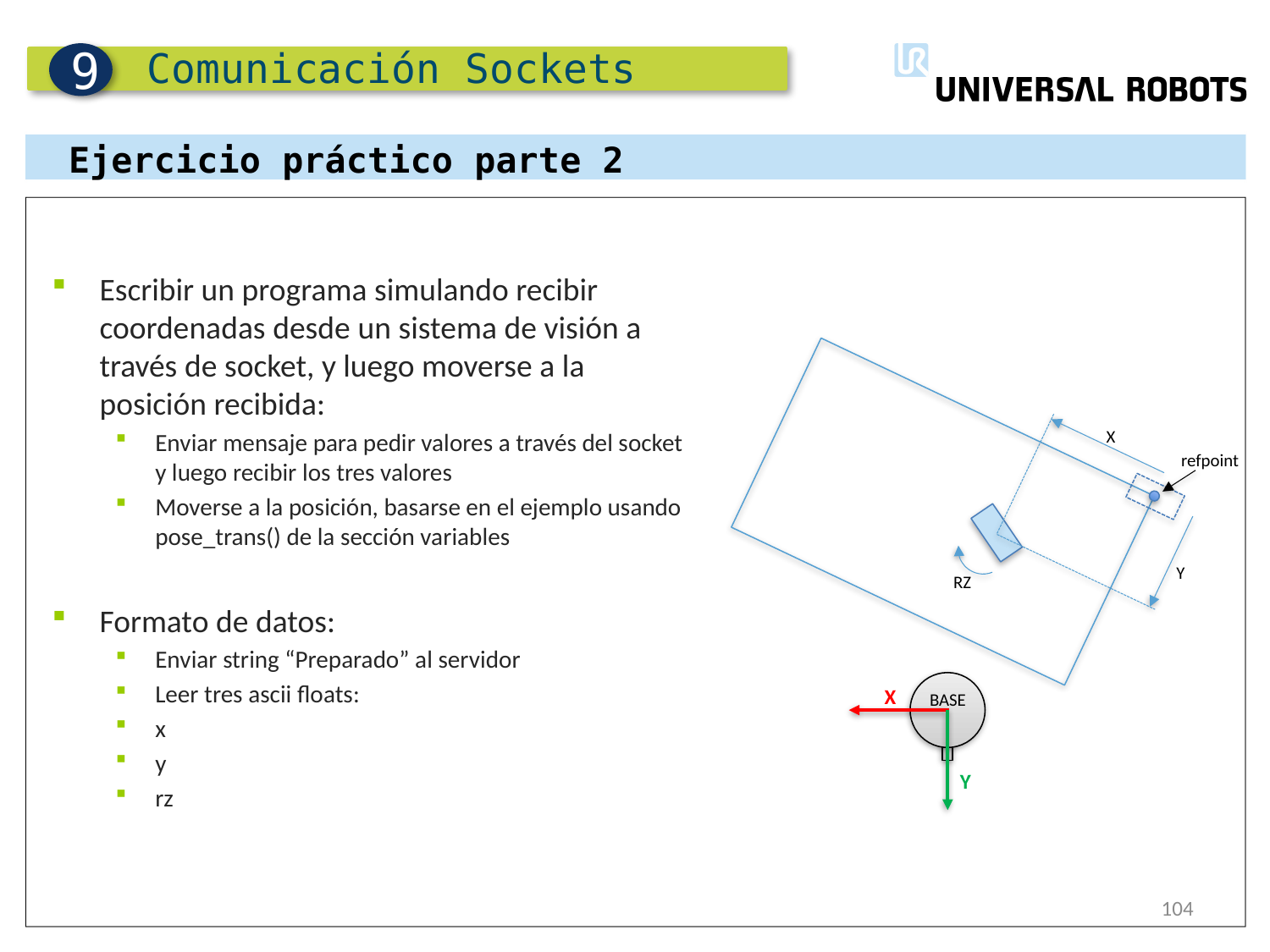

Comunicación Sockets

9
Ejercicio práctico parte 2

Escribir un programa simulando recibir coordenadas desde un sistema de visión a través de socket, y luego moverse a la posición recibida:
Enviar mensaje para pedir valores a través del socket y luego recibir los tres valores
Moverse a la posición, basarse en el ejemplo usando  pose_trans() de la sección variables

Formato de datos:
Enviar string “Preparado” al servidor
Leer tres ascii floats:
x
y
rz

X
refpoint

Y
RZ

X
BASE

Y
104